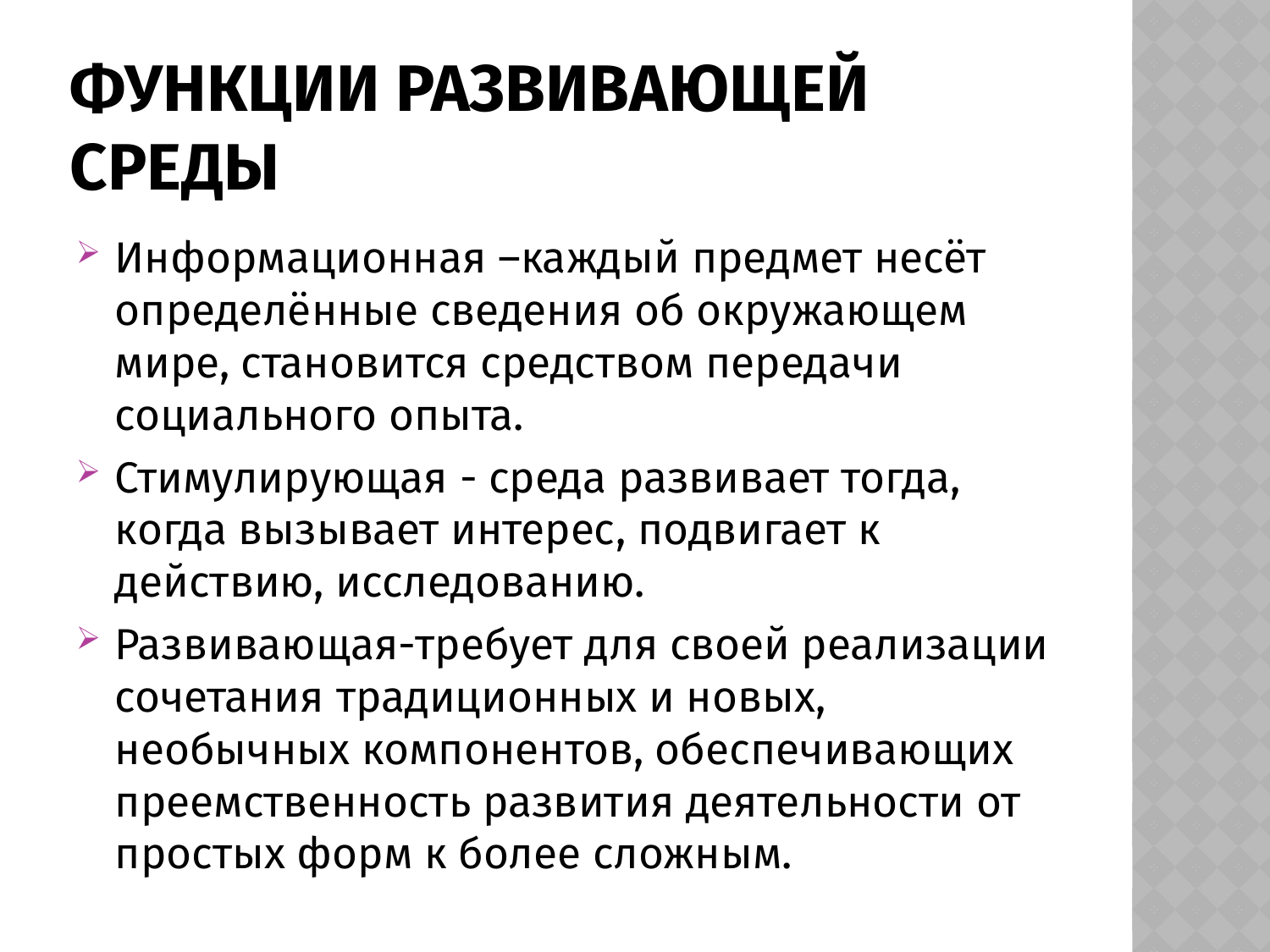

# Функции развивающей среды
Информационная –каждый предмет несёт определённые сведения об окружающем мире, становится средством передачи социального опыта.
Стимулирующая - среда развивает тогда, когда вызывает интерес, подвигает к действию, исследованию.
Развивающая-требует для своей реализации сочетания традиционных и новых, необычных компонентов, обеспечивающих преемственность развития деятельности от простых форм к более сложным.